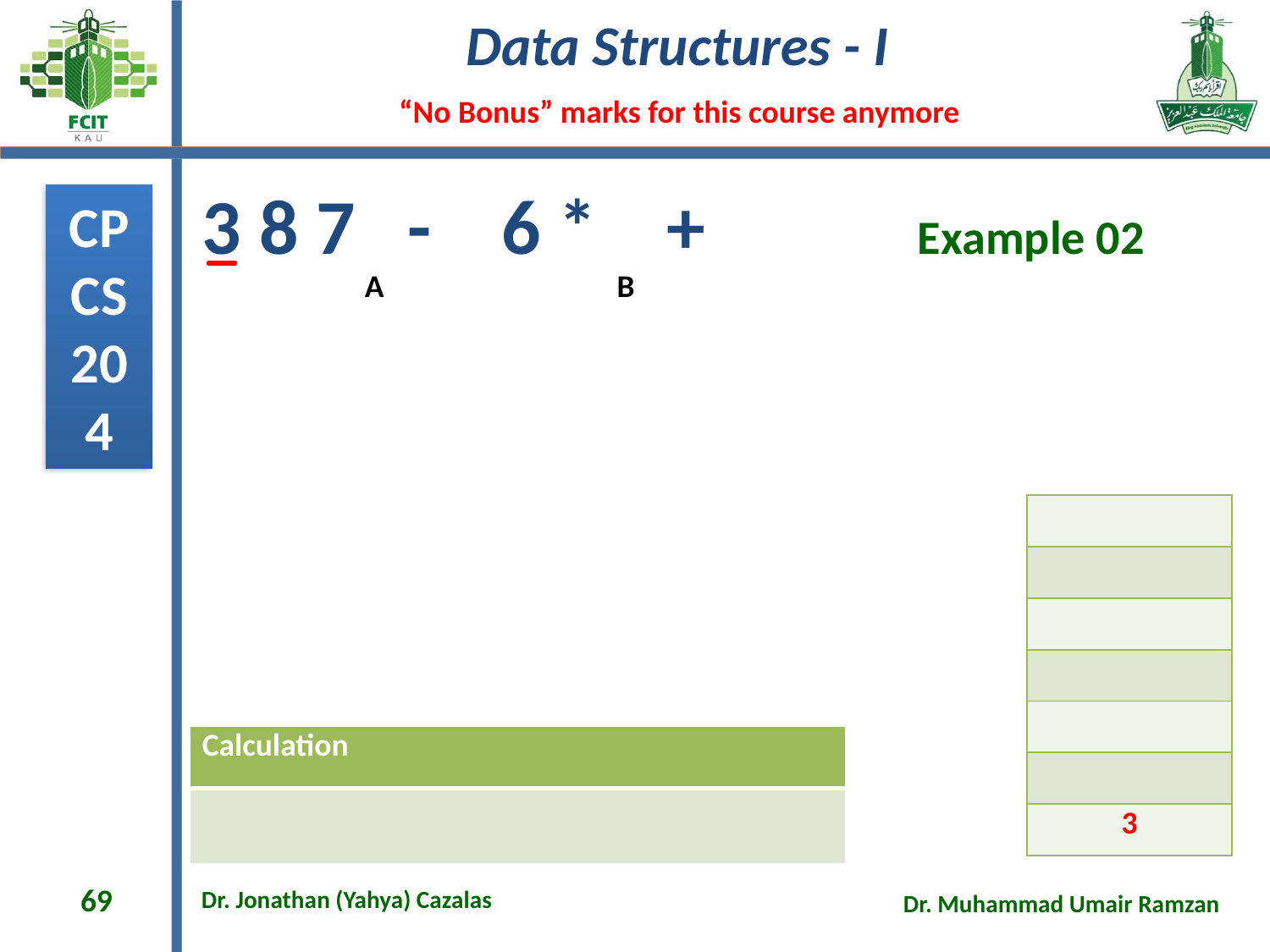

# 3 8 7   -    6 *    +            Example 02

A
B
|  |
| --- |
|  |
|  |
|  |
|  |
|  |
| 3 |
| Calculation |
| --- |
|  |
69